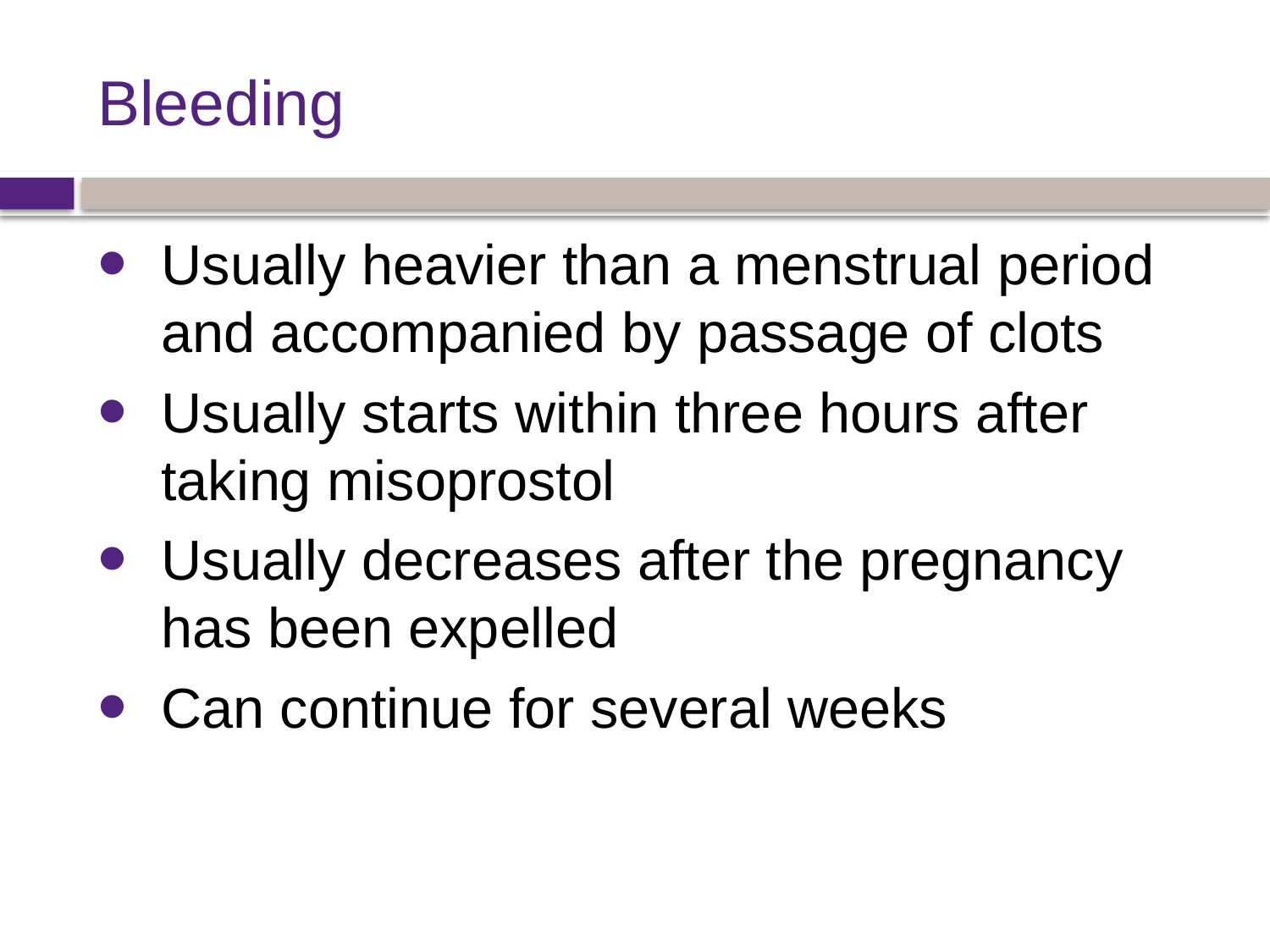

# Bleeding
Usually heavier than a menstrual period and accompanied by passage of clots
Usually starts within three hours after taking misoprostol
Usually decreases after the pregnancy has been expelled
Can continue for several weeks